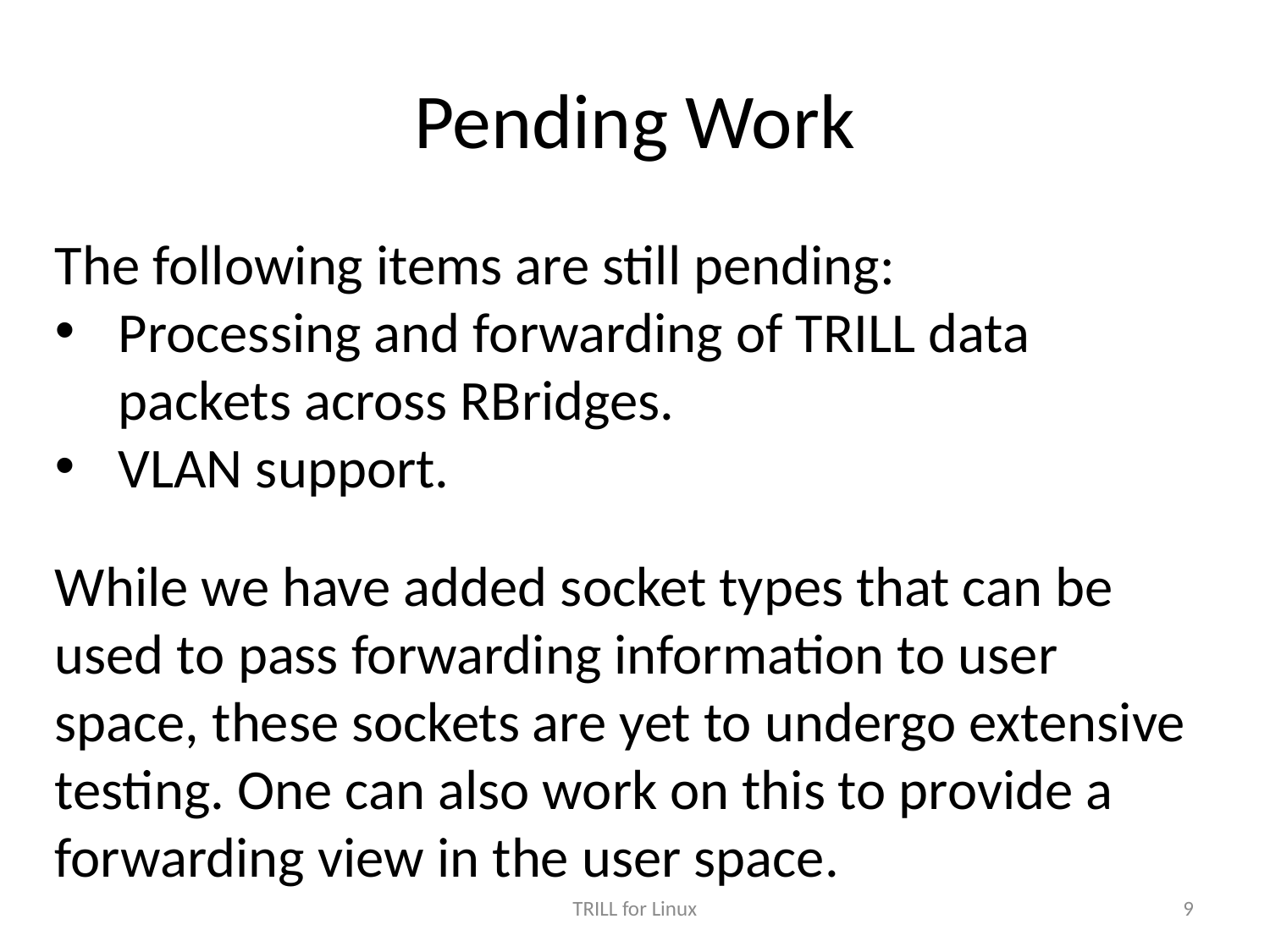

# Pending Work
The following items are still pending:
Processing and forwarding of TRILL data packets across RBridges.
VLAN support.

While we have added socket types that can be used to pass forwarding information to user space, these sockets are yet to undergo extensive testing. One can also work on this to provide a forwarding view in the user space.
TRILL for Linux
9